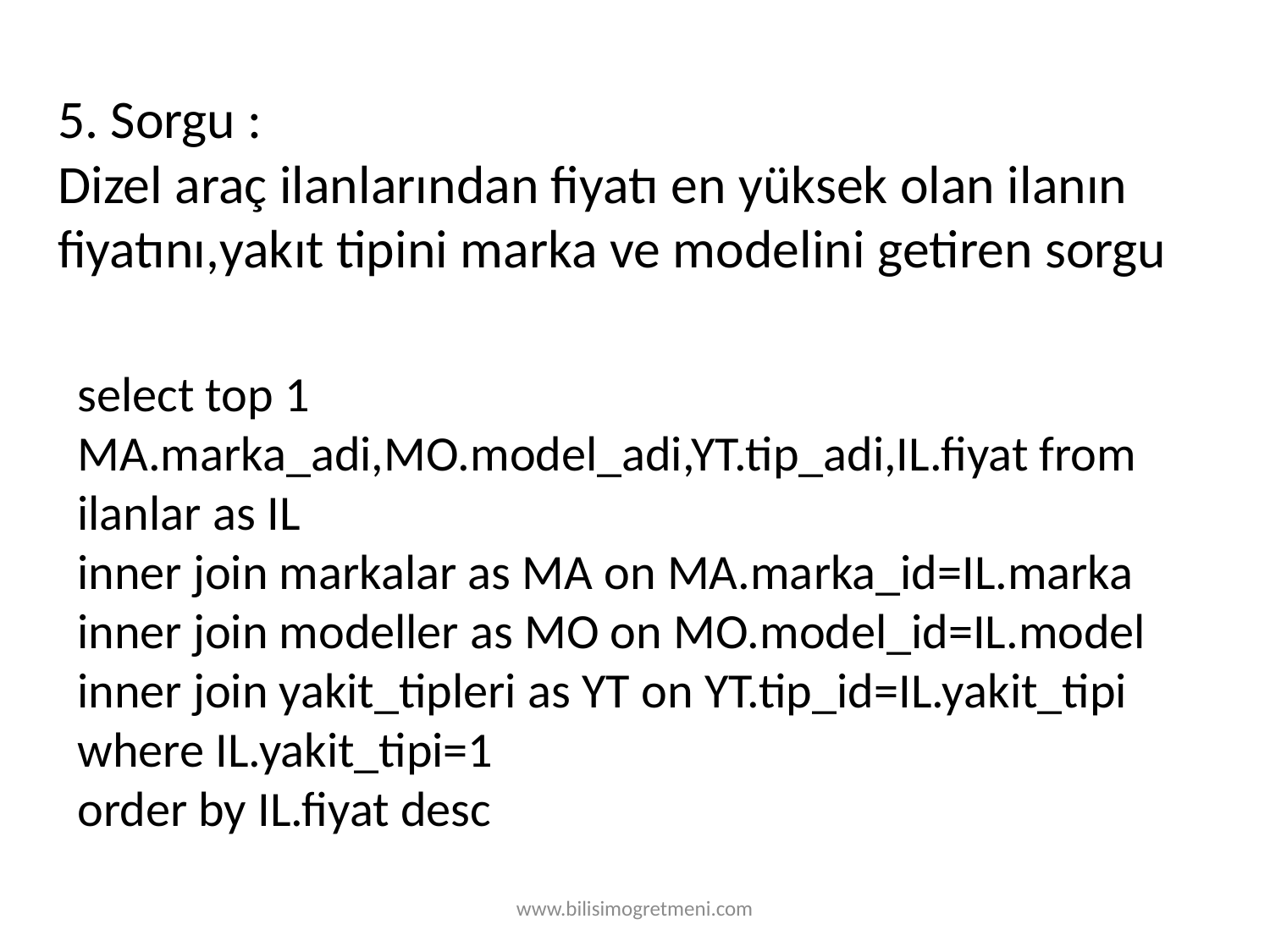

# 5. Sorgu : Dizel araç ilanlarından fiyatı en yüksek olan ilanın fiyatını,yakıt tipini marka ve modelini getiren sorgu
select top 1 MA.marka_adi,MO.model_adi,YT.tip_adi,IL.fiyat from ilanlar as IL
inner join markalar as MA on MA.marka_id=IL.marka
inner join modeller as MO on MO.model_id=IL.model
inner join yakit_tipleri as YT on YT.tip_id=IL.yakit_tipi
where IL.yakit_tipi=1
order by IL.fiyat desc
www.bilisimogretmeni.com